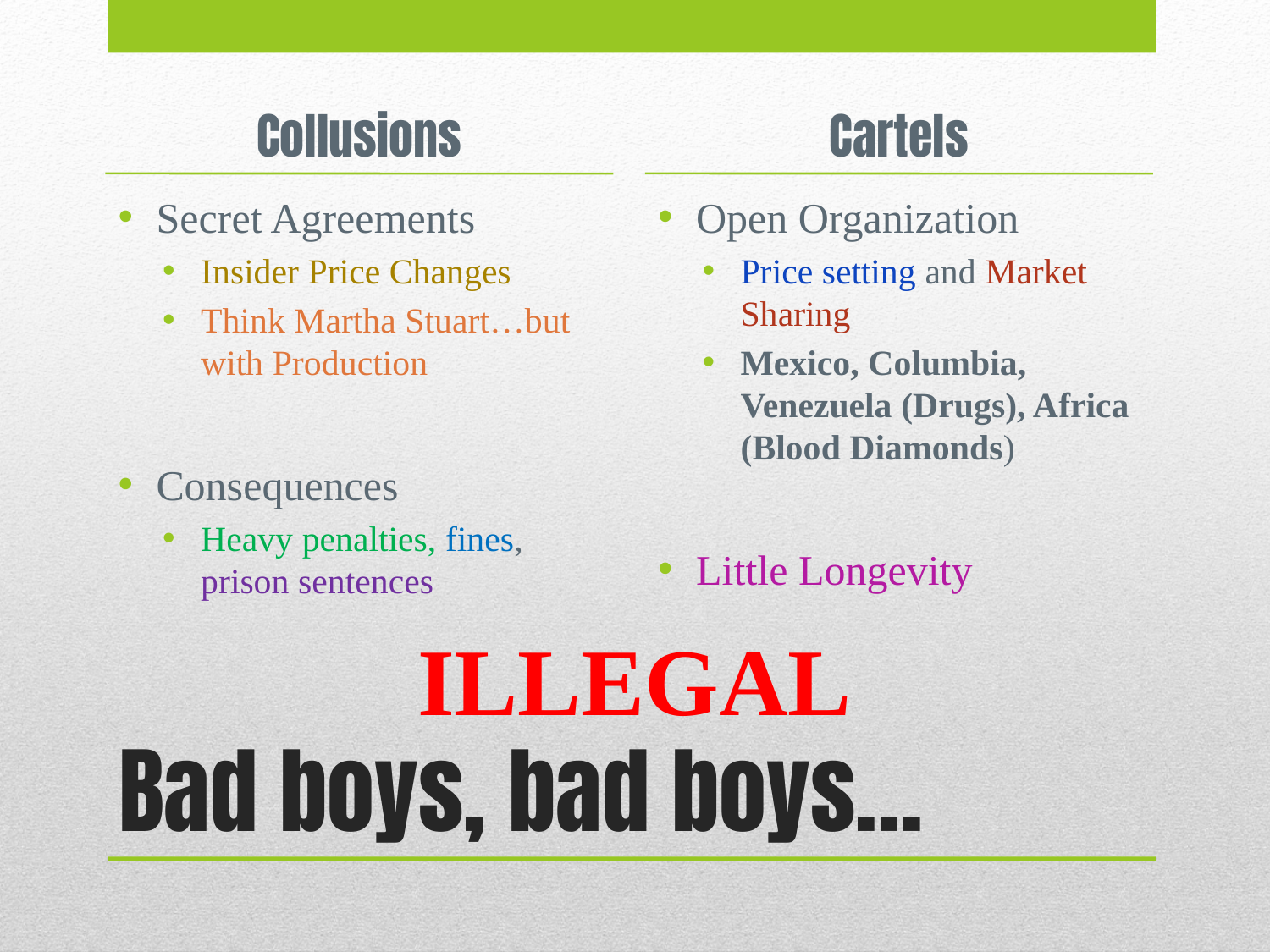

Collusions
Cartels
Secret Agreements
Insider Price Changes
Think Martha Stuart…but with Production

Consequences
Heavy penalties, fines, prison sentences
Open Organization
Price setting and Market Sharing
Mexico, Columbia, Venezuela (Drugs), Africa (Blood Diamonds)

Little Longevity

ILLEGAL
# Bad boys, bad boys…